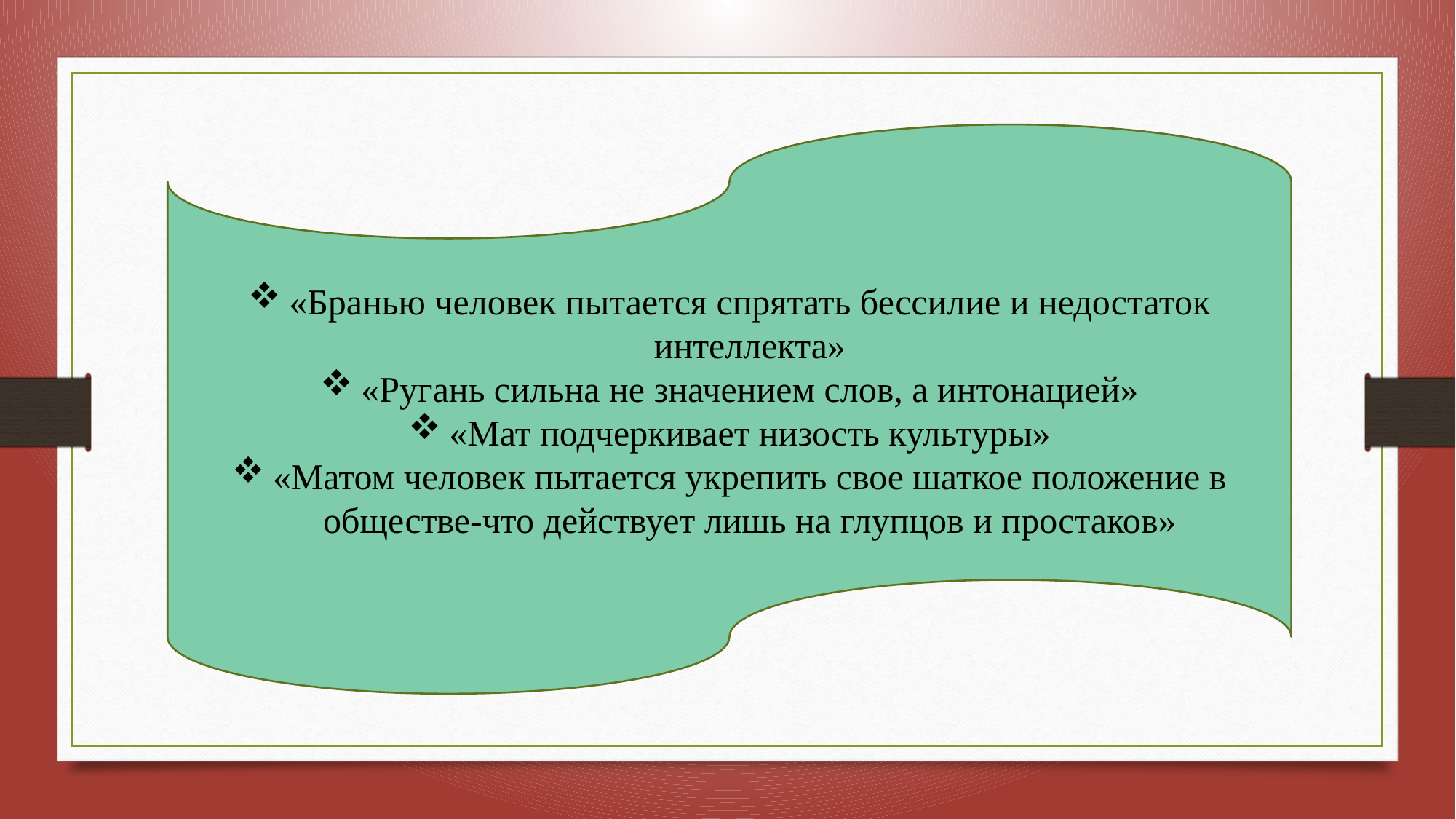

«Бранью человек пытается спрятать бессилие и недостаток интеллекта»
«Ругань сильна не значением слов, а интонацией»
«Мат подчеркивает низость культуры»
«Матом человек пытается укрепить свое шаткое положение в обществе-что действует лишь на глупцов и простаков»